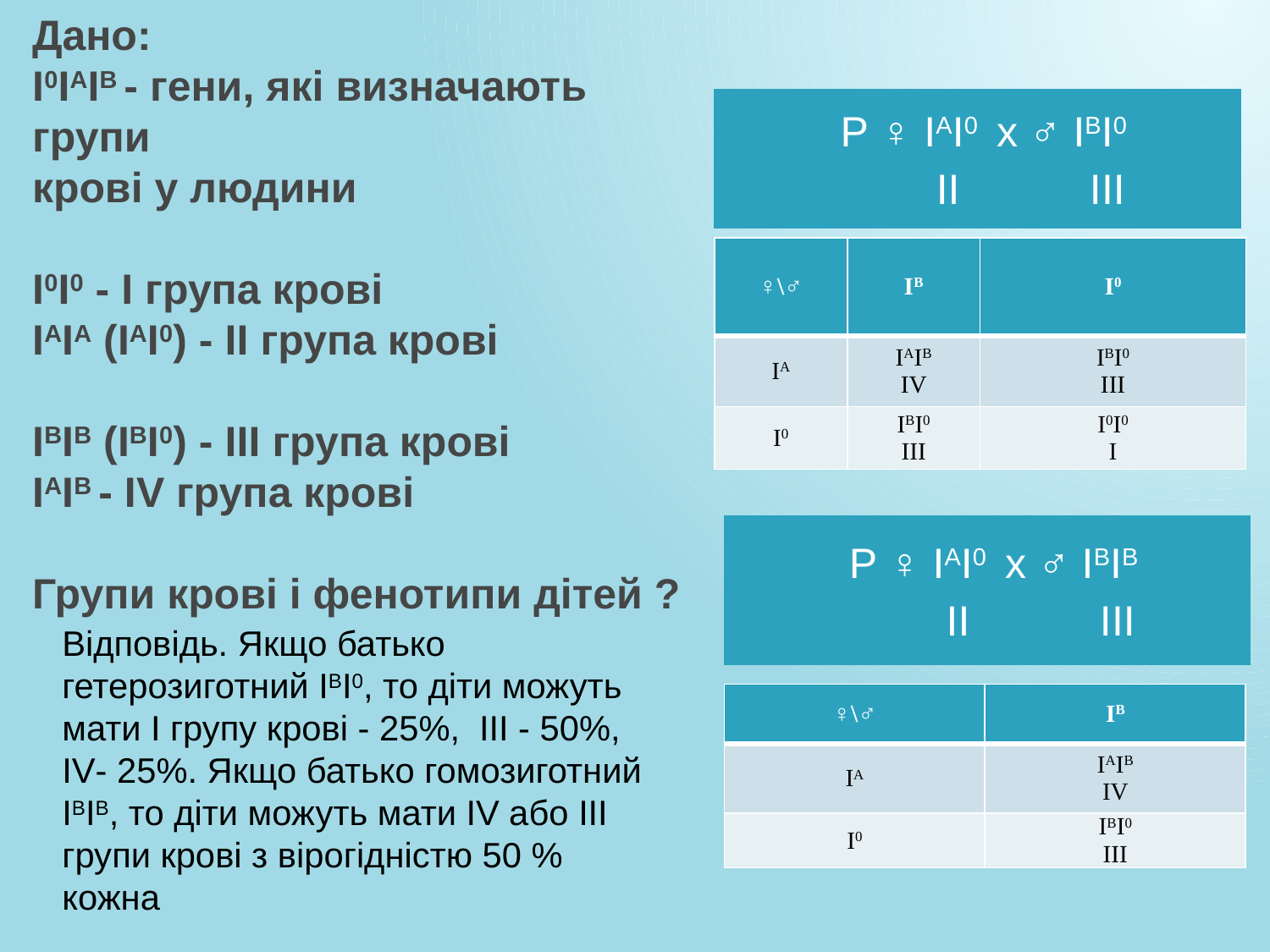

# Дано: І0ІАІВ - гени, які визначають групи крові у людини І0І0 - І група крові ІАІА (ІАІ0) - ІІ група крові ІВІВ (ІВІ0) - ІІІ група крові ІАІВ - ІV група крові   Групи крові і фенотипи дітей ?
Р ♀ ІАІ0  х ♂ ІВІ0
        ІІ           ІІІ
| ♀\♂ | ІВ | І0 |
| --- | --- | --- |
| ІА | ІАІВ ІV | ІВІ0 ІІІ |
| І0 | ІВІ0 ІІІ | І0І0 І |
Р ♀ ІАІ0  х ♂ ІВІВ
        ІІ           ІІІ

Відповідь. Якщо батько гетерозиготний ІВІ0, то діти можуть мати І групу крові - 25%,  ІІІ - 50%, ІV- 25%. Якщо батько гомозиготний ІВІВ, то діти можуть мати ІV або ІІІ групи крові з вірогідністю 50 % кожна
| ♀\♂ | ІВ |
| --- | --- |
| ІА | ІАІВ ІV |
| І0 | ІВІ0 ІІІ |